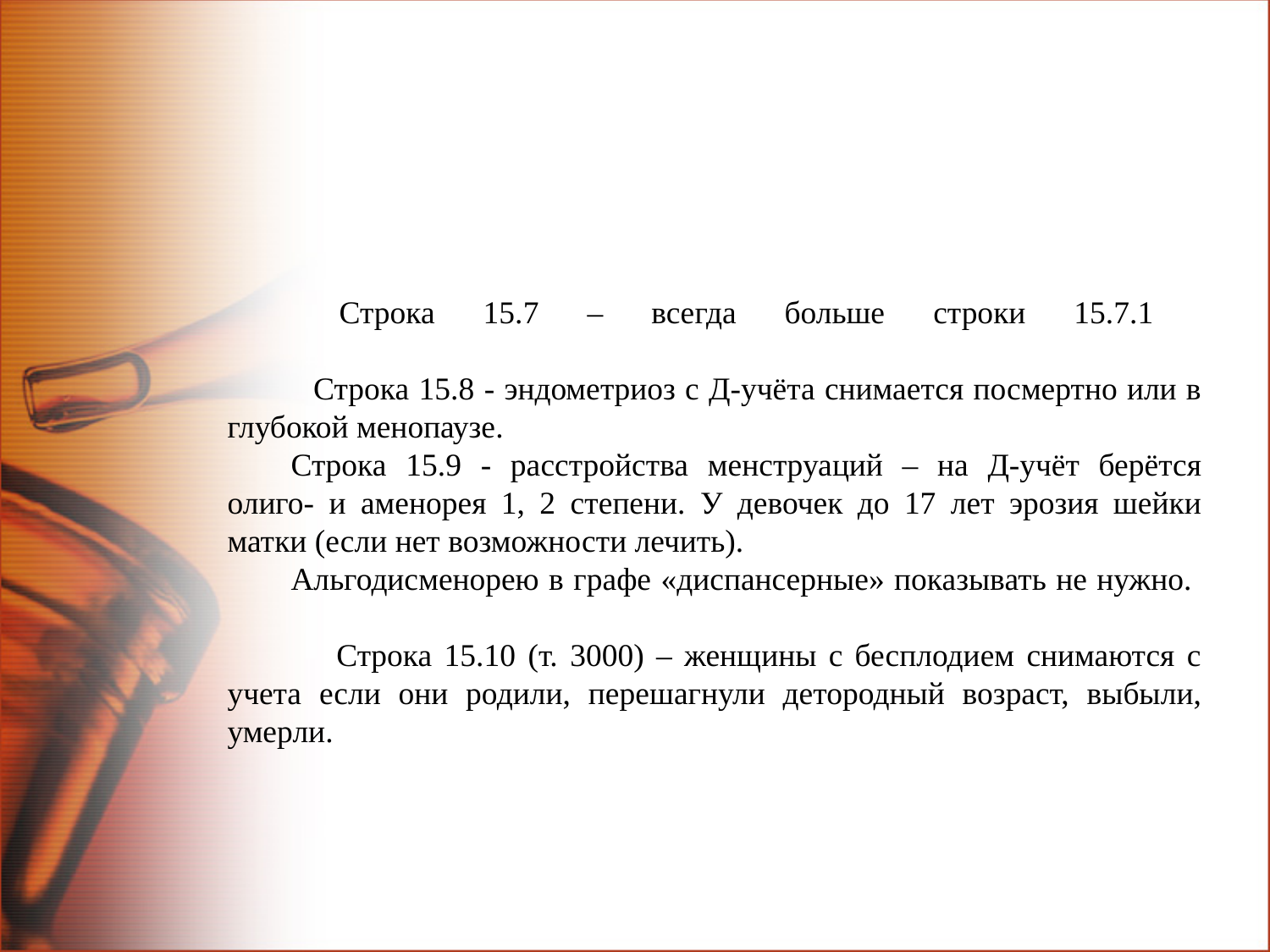

Строка 15.7 – всегда больше строки 15.7.1
         Строка 15.8 - эндометриоз с Д-учёта снимается посмертно или в глубокой менопаузе.
Строка 15.9 - расстройства менструаций – на Д-учёт берётся олиго- и аменорея 1, 2 степени. У девочек до 17 лет эрозия шейки матки (если нет возможности лечить).
Альгодисменорею в графе «диспансерные» показывать не нужно.
         Строка 15.10 (т. 3000) – женщины с бесплодием снимаются с учета если они родили, перешагнули детородный возраст, выбыли, умерли.